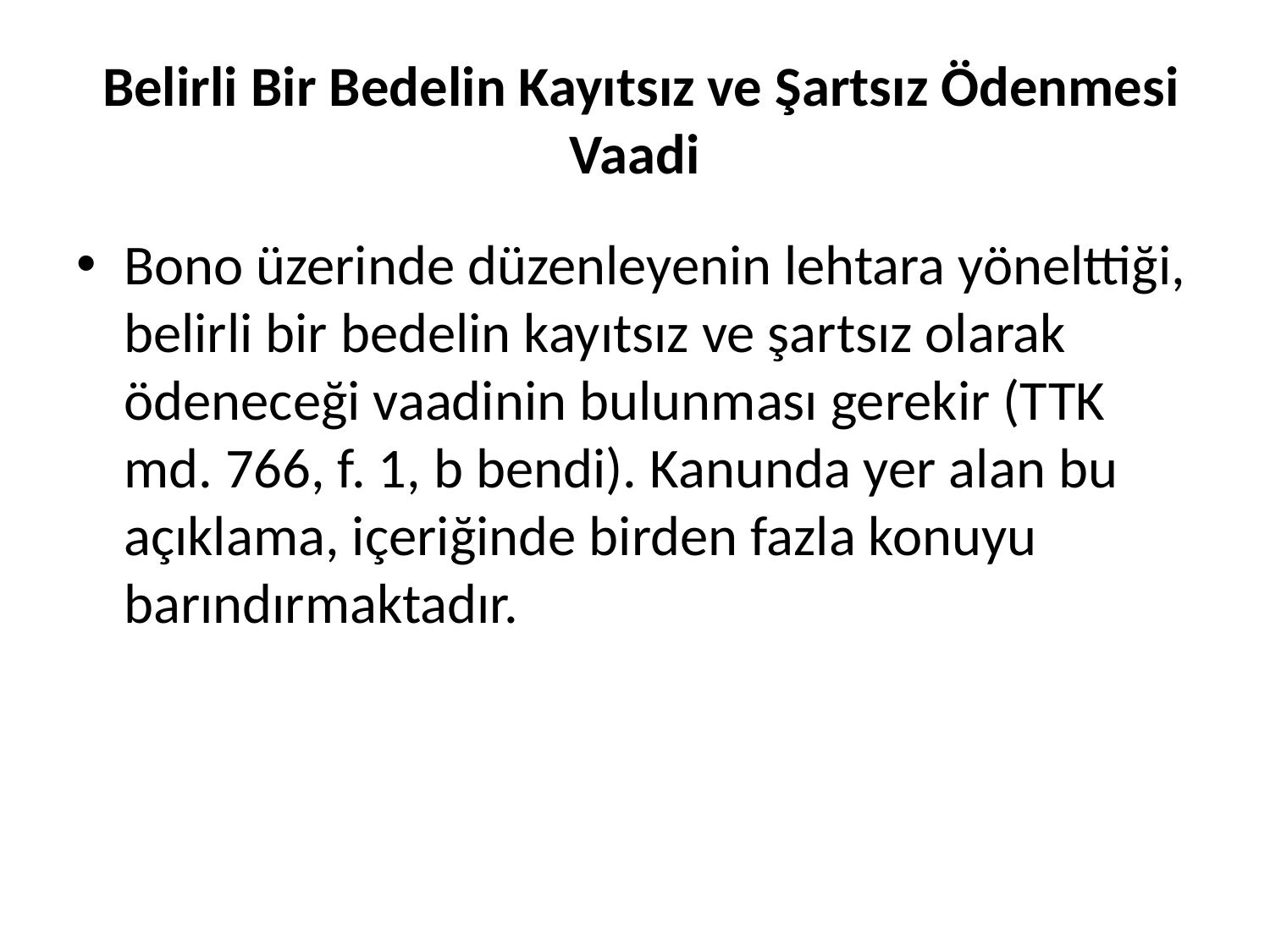

# Belirli Bir Bedelin Kayıtsız ve Şartsız Ödenmesi Vaadi
Bono üzerinde düzenleyenin lehtara yönelttiği, belirli bir bedelin kayıtsız ve şartsız olarak ödeneceği vaadinin bulunması gerekir (TTK md. 766, f. 1, b bendi). Kanunda yer alan bu açıklama, içeriğinde birden fazla konuyu barındırmaktadır.